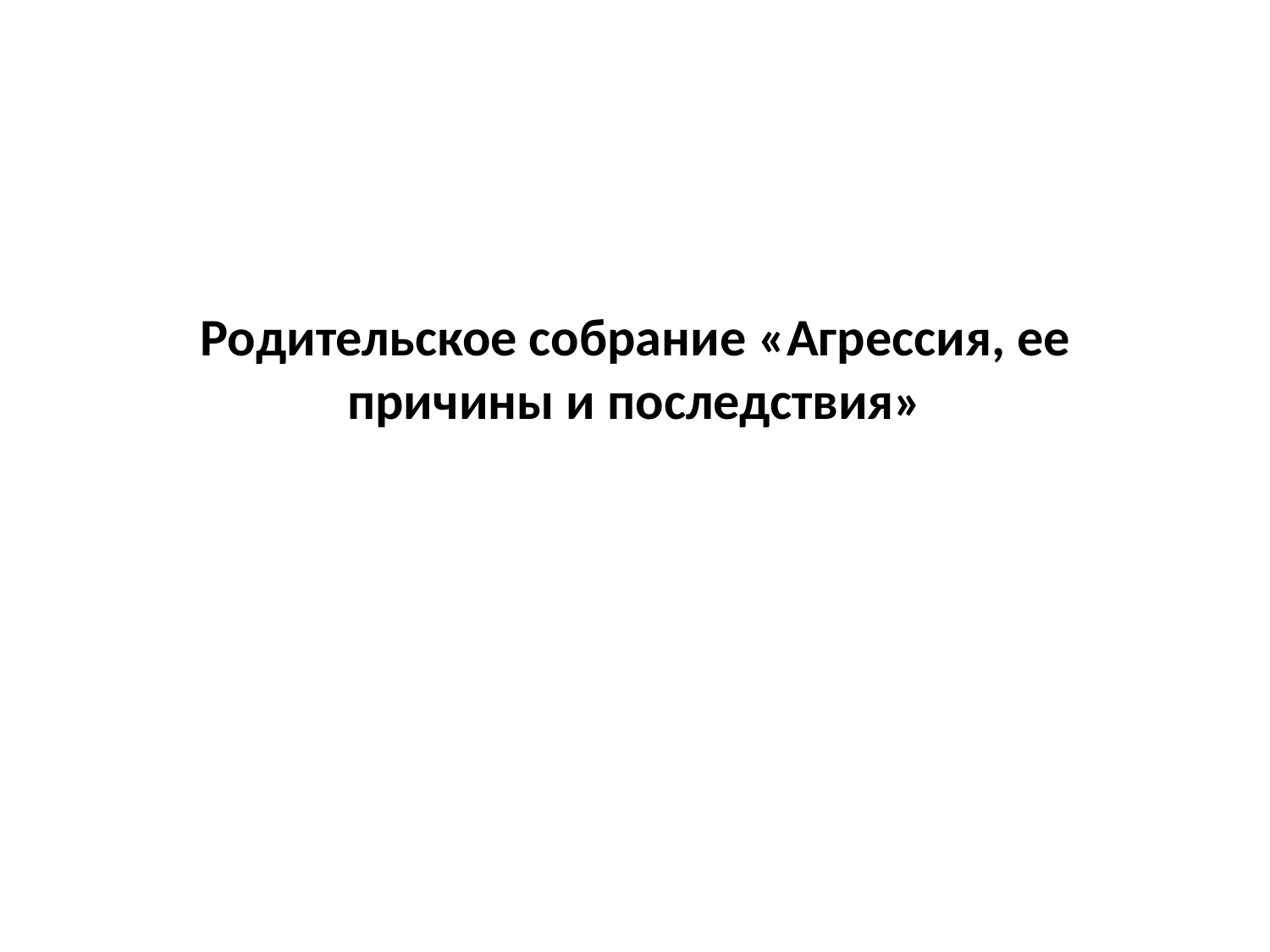

# Родительское собрание «Агрессия, ее причины и последствия»